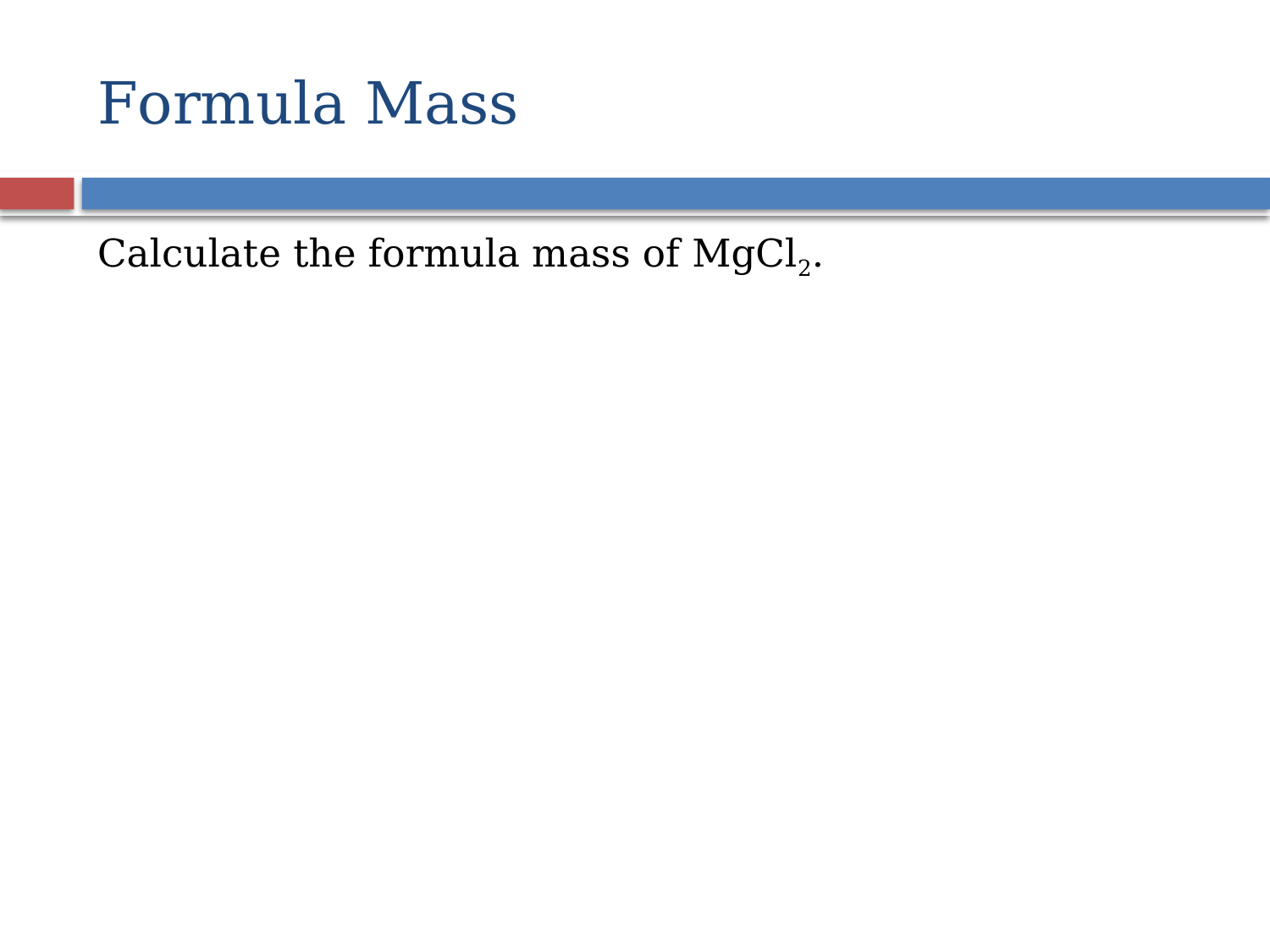

# Formula Mass
Calculate the formula mass of MgCl2.